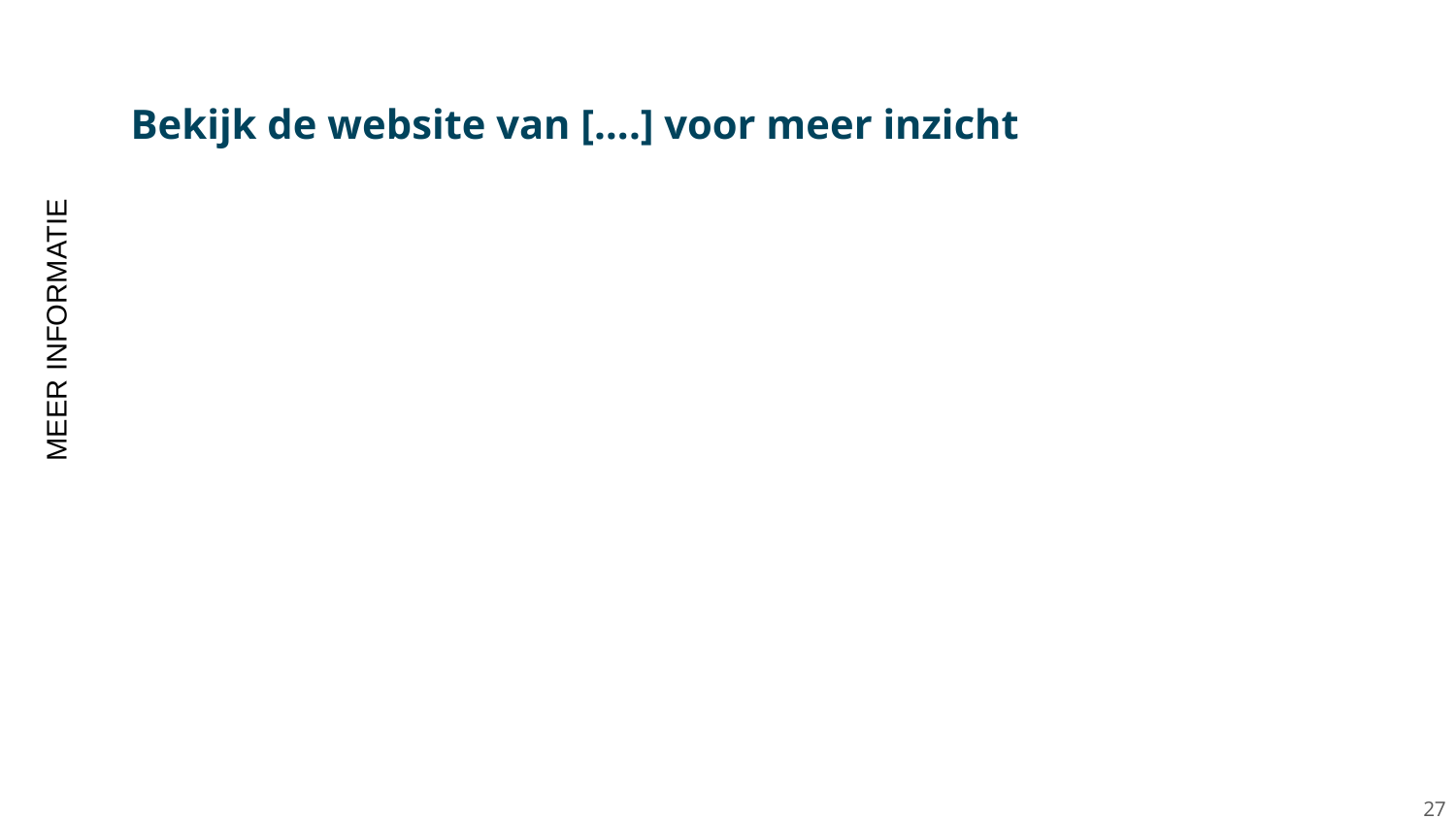

# Bekijk de website van [….] voor meer inzicht

MEER INFORMATIE
27